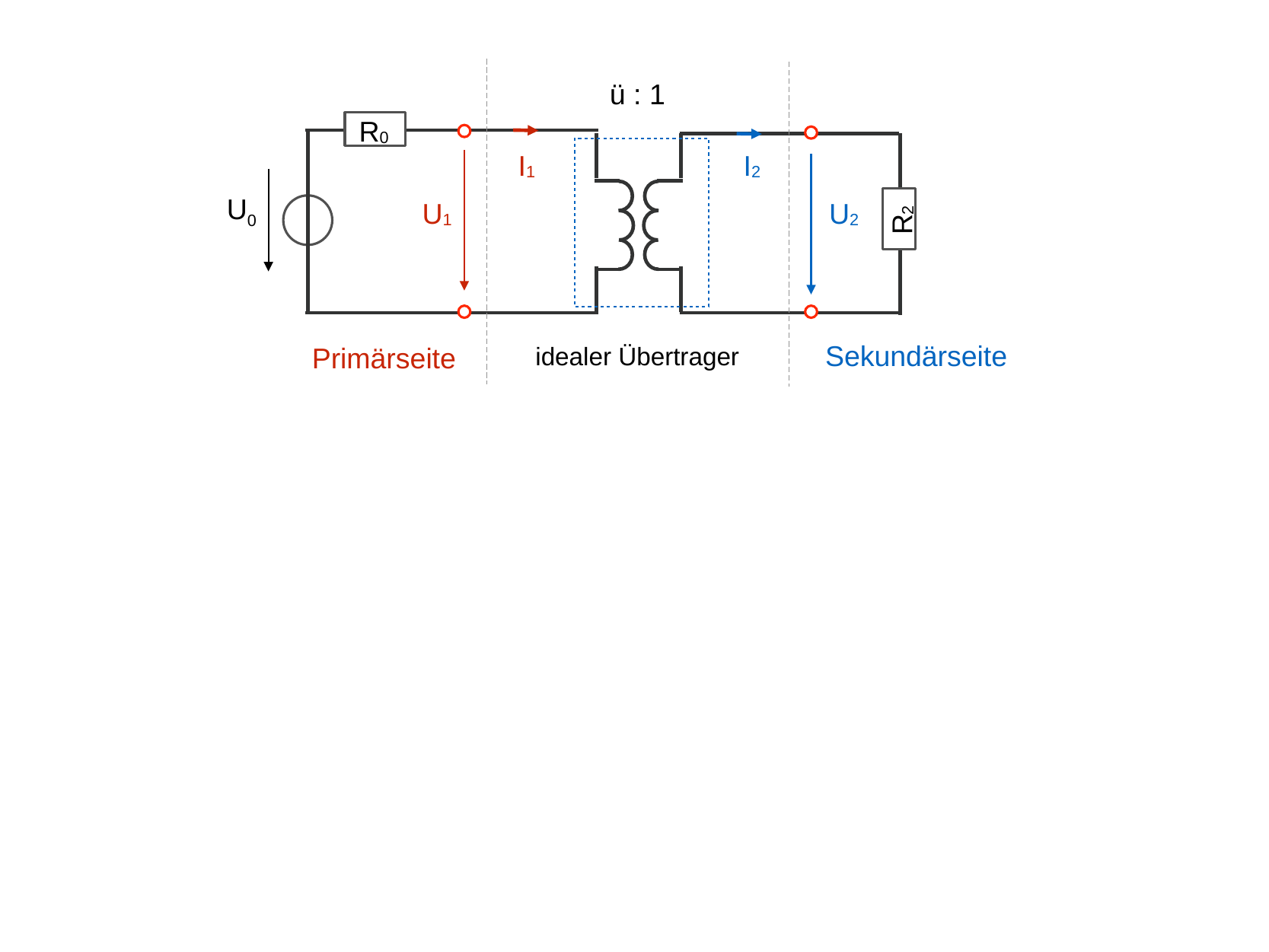

ü : 1
R0

I1
I2

U0
U1
U2

R2

Sekundärseite
Primärseite
idealer Übertrager